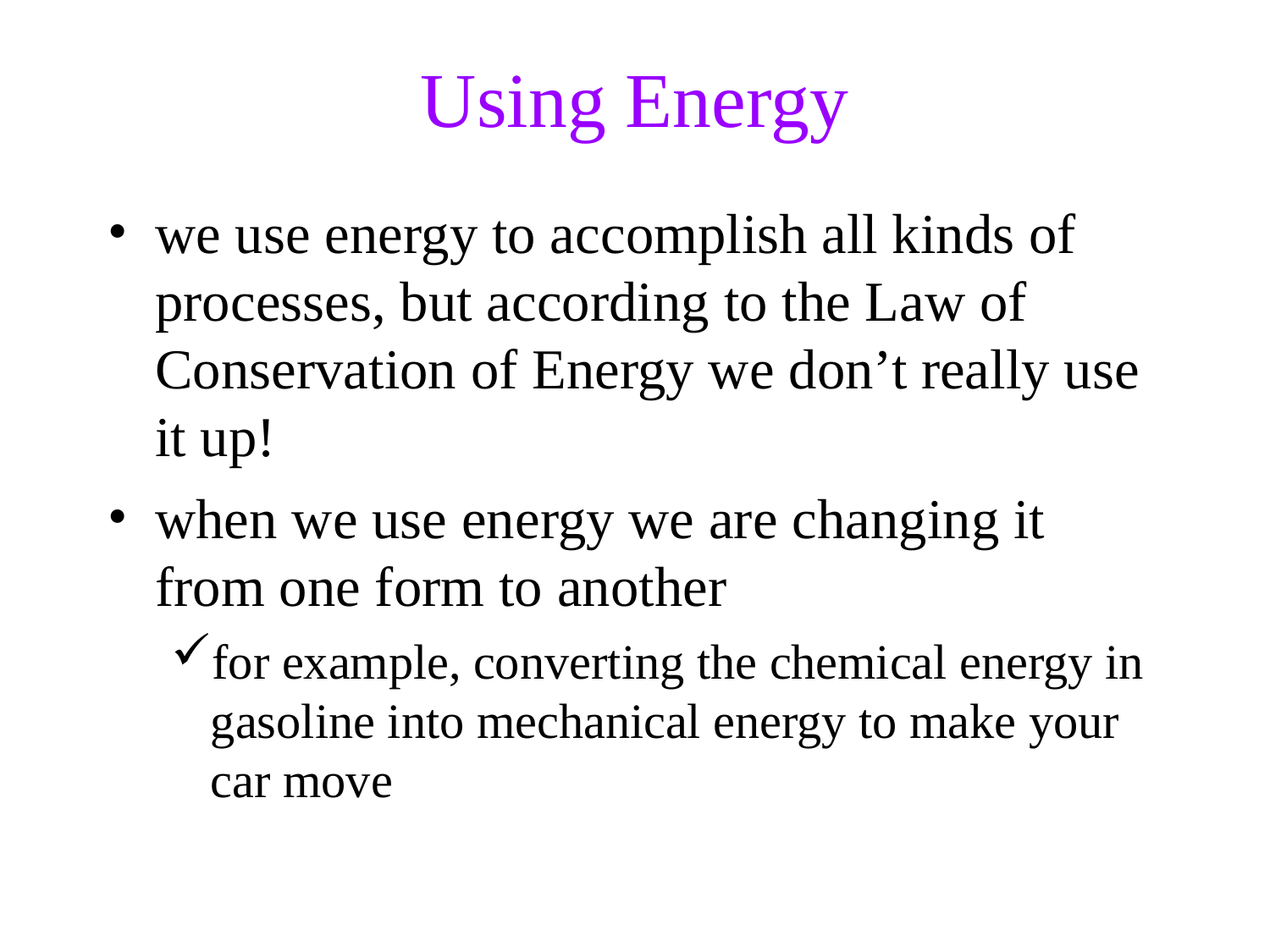

Using Energy
we use energy to accomplish all kinds of processes, but according to the Law of Conservation of Energy we don’t really use it up!
when we use energy we are changing it from one form to another
for example, converting the chemical energy in gasoline into mechanical energy to make your car move